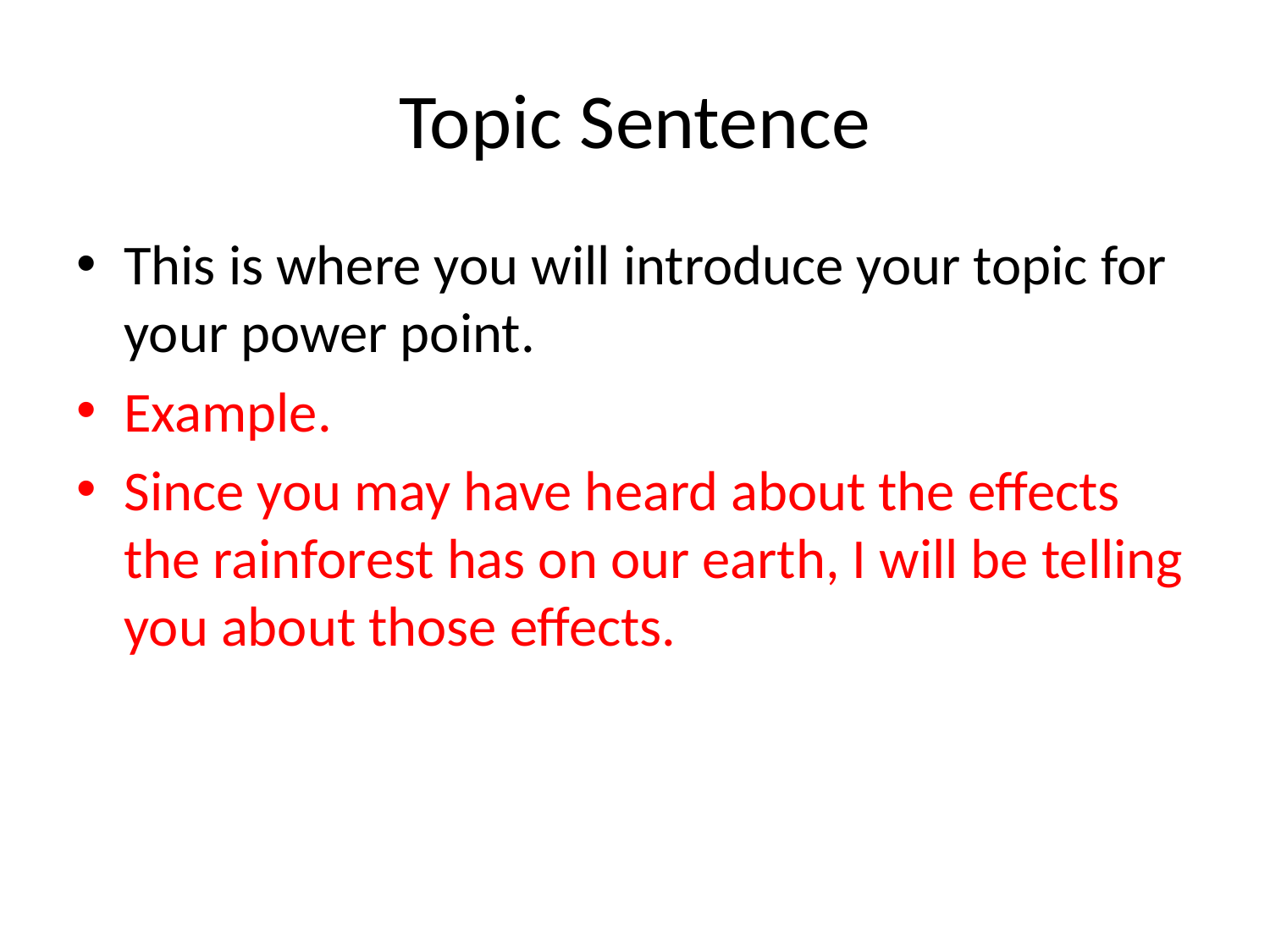

# Topic Sentence
This is where you will introduce your topic for your power point.
Example.
Since you may have heard about the effects the rainforest has on our earth, I will be telling you about those effects.